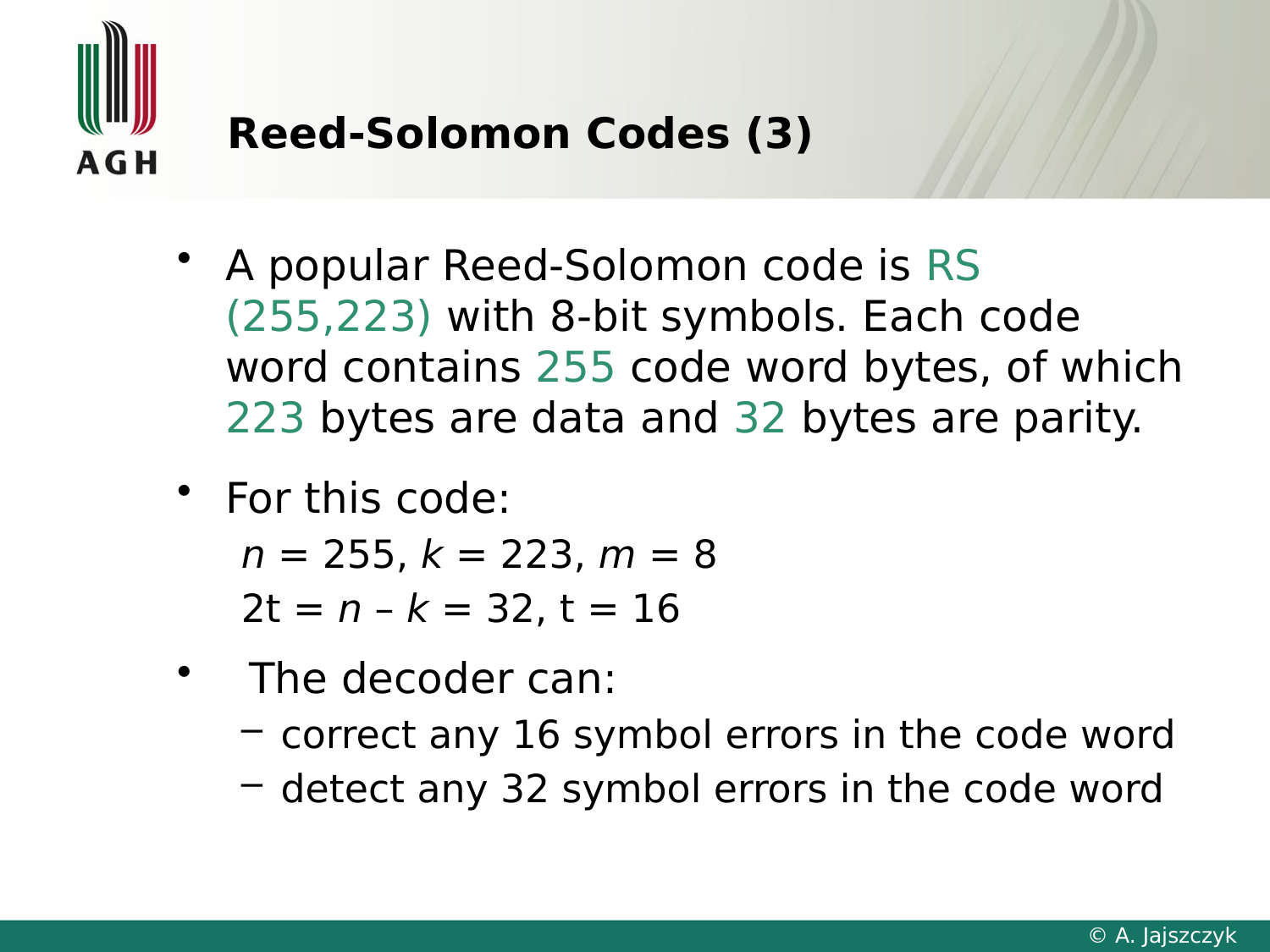

# Reed-Solomon Codes (3)
A popular Reed-Solomon code is RS (255,223) with 8-bit symbols. Each code word contains 255 code word bytes, of which 223 bytes are data and 32 bytes are parity.
For this code:
n = 255, k = 223, m = 8
2t = n – k = 32, t = 16
The decoder can:
correct any 16 symbol errors in the code word
detect any 32 symbol errors in the code word